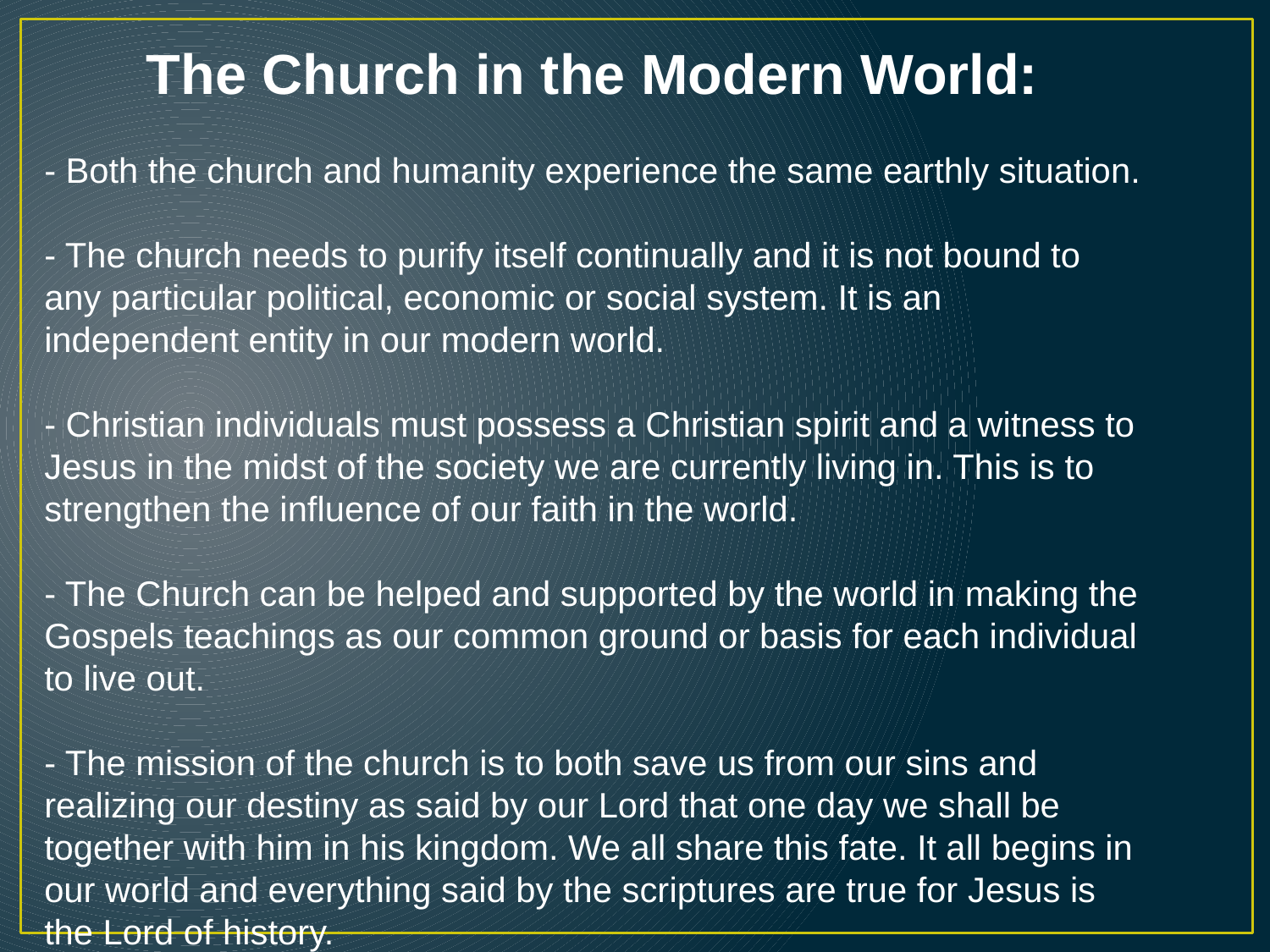

The Church in the Modern World:

- Both the church and humanity experience the same earthly situation.

- The church needs to purify itself continually and it is not bound to any particular political, economic or social system. It is an independent entity in our modern world.

- Christian individuals must possess a Christian spirit and a witness to Jesus in the midst of the society we are currently living in. This is to strengthen the influence of our faith in the world.

- The Church can be helped and supported by the world in making the Gospels teachings as our common ground or basis for each individual to live out.

- The mission of the church is to both save us from our sins and realizing our destiny as said by our Lord that one day we shall be together with him in his kingdom. We all share this fate. It all begins in our world and everything said by the scriptures are true for Jesus is the Lord of history.